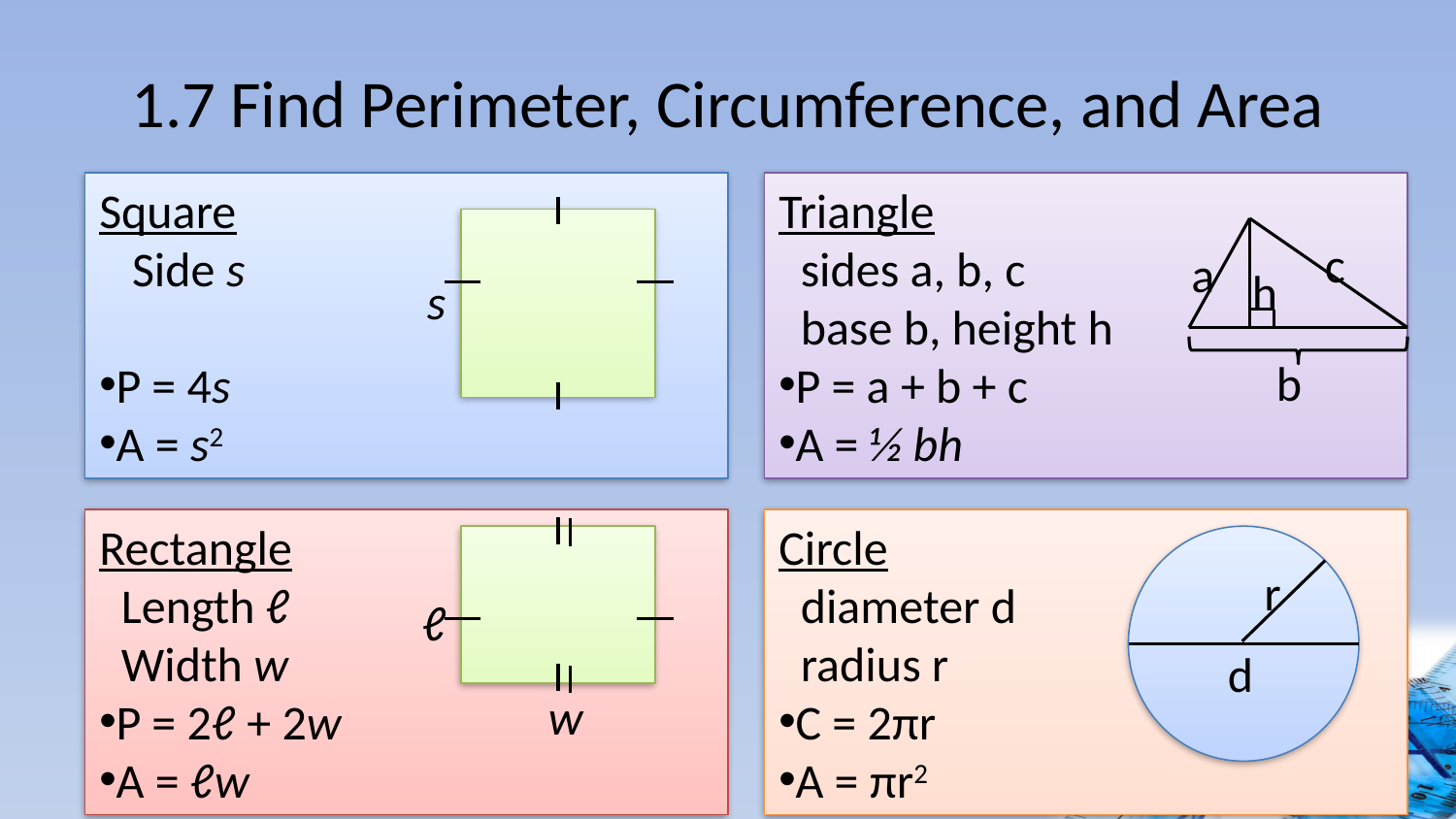

# 1.7 Find Perimeter, Circumference, and Area
Square
   Side s

P = 4s
A = s2

s
Triangle
  sides a, b, c
  base b, height h
P = a + b + c
A = ½ bh
c
a
h

b
Rectangle
  Length ℓ
  Width w
P = 2ℓ + 2w
A = ℓw

ℓ
w
Circle
  diameter d
  radius r
C = 2πr
A = πr2

r
d